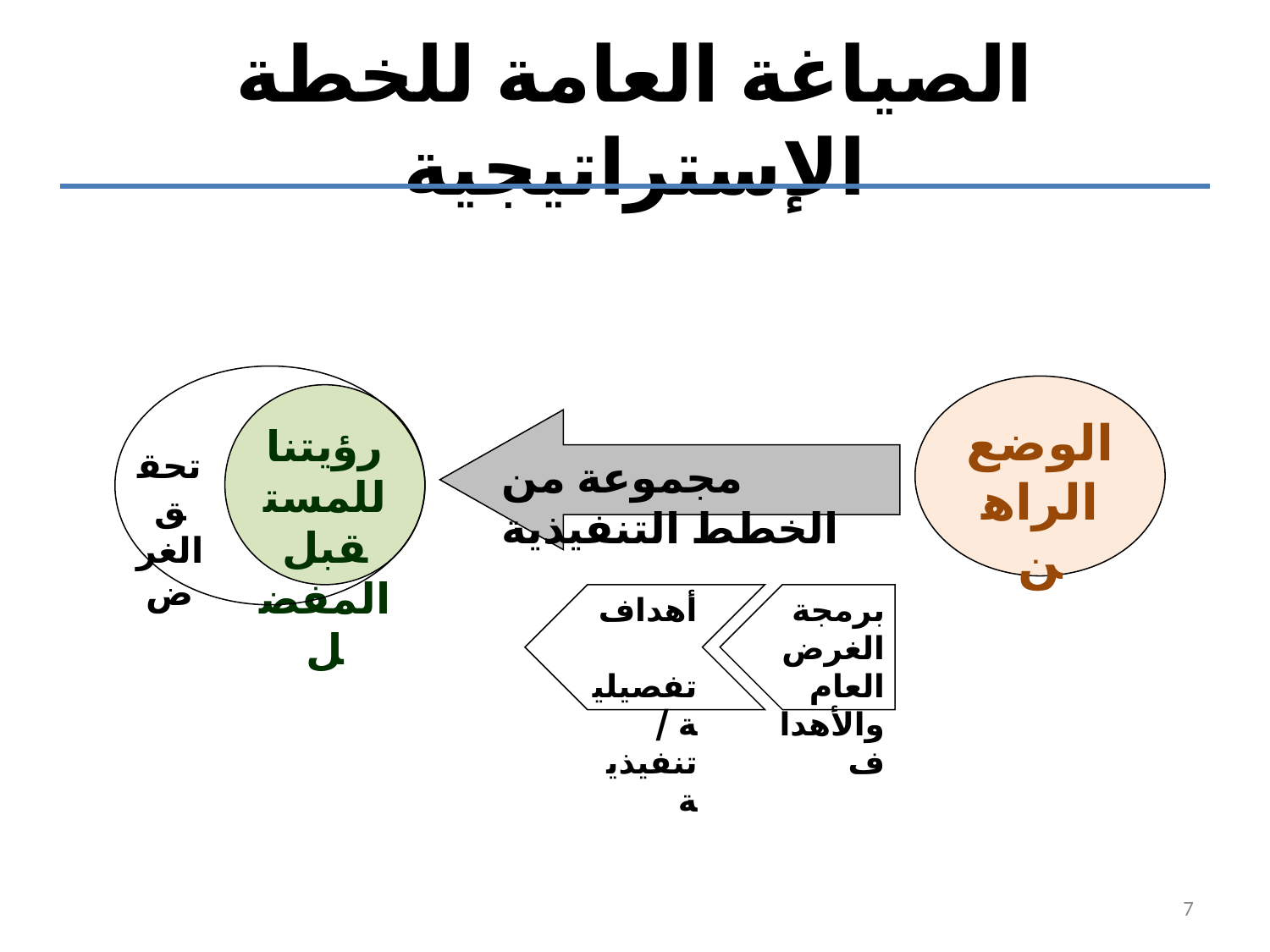

# الصياغة العامة للخطة الإستراتيجية

الوضع الراهن
رؤيتنا للمستقبل المفضل
مجموعة من الخطط التنفيذية
تحقق الغرض
أهداف
  تفصيلية / تنفيذية
برمجة الغرض العام والأهداف
7